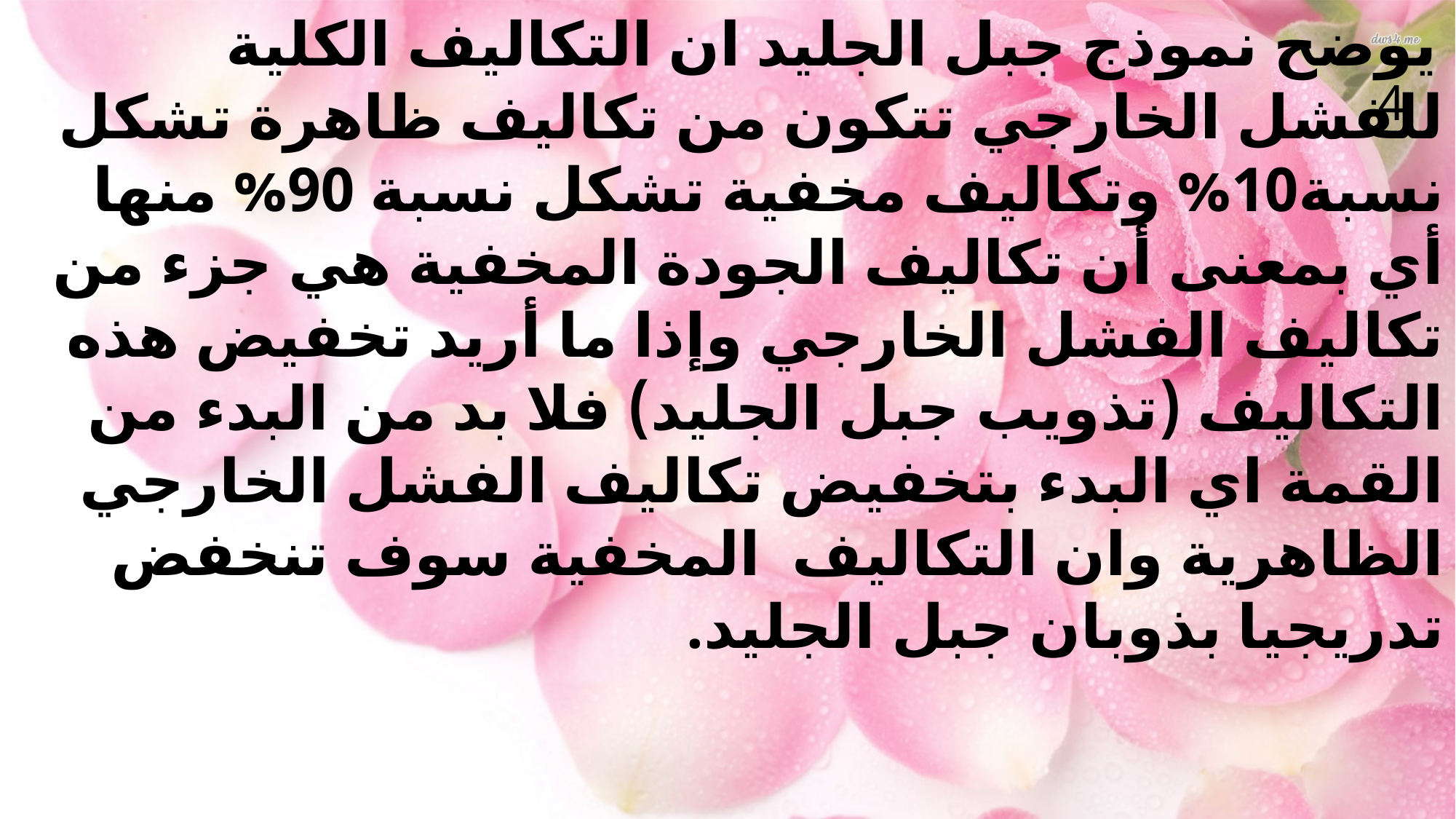

يوضح نموذج جبل الجليد ان التكاليف الكلية للفشل الخارجي تتكون من تكاليف ظاهرة تشكل نسبة10% وتكاليف مخفية تشكل نسبة 90% منها أي بمعنى أن تكاليف الجودة المخفية هي جزء من تكاليف الفشل الخارجي وإذا ما أريد تخفيض هذه التكاليف (تذويب جبل الجليد) فلا بد من البدء من القمة اي البدء بتخفيض تكاليف الفشل الخارجي الظاهرية وان التكاليف  المخفية سوف تنخفض تدريجيا بذوبان جبل الجليد.
4